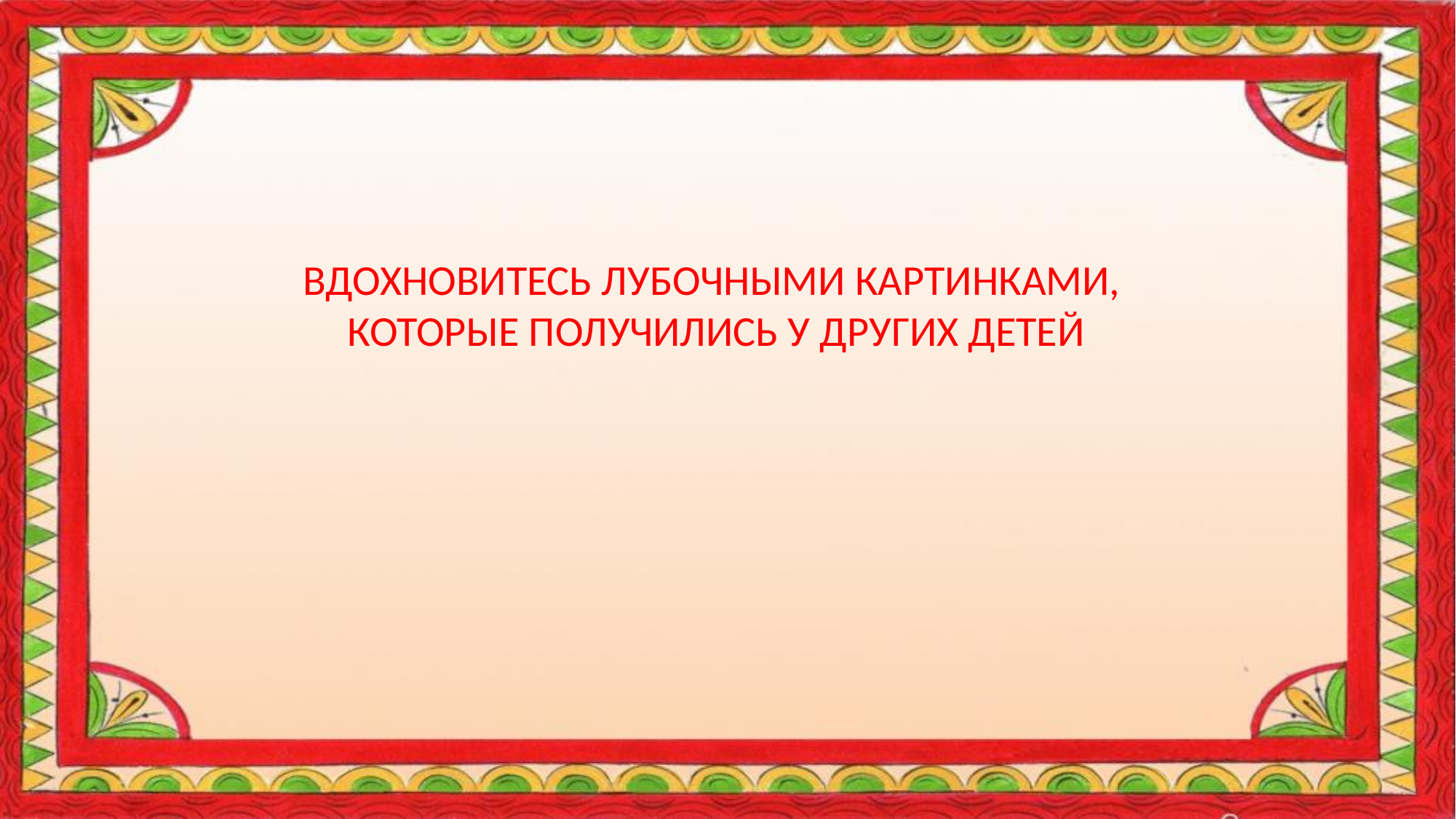

ВДОХНОВИТЕСЬ ЛУБОЧНЫМИ КАРТИНКАМИ,
КОТОРЫЕ ПОЛУЧИЛИСЬ У ДРУГИХ ДЕТЕЙ